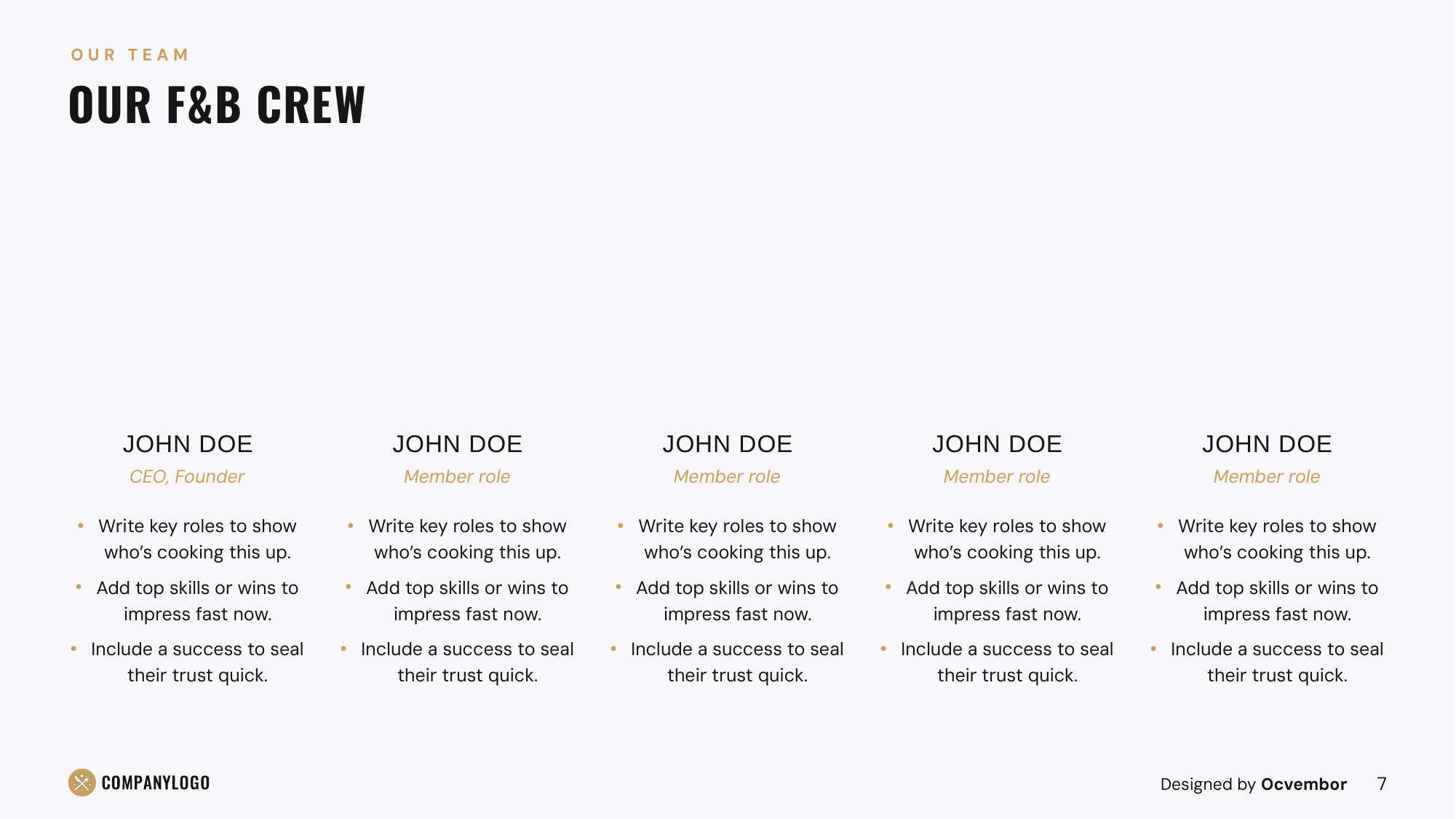

OUR TEAM
# OUR F&B CREW

JOHN DOE
JOHN DOE
JOHN DOE
JOHN DOE
JOHN DOE
CEO, Founder
Member role
Member role
Member role
Member role
Write key roles to show who’s cooking this up.
Add top skills or wins to impress fast now.
Include a success to seal their trust quick.
Write key roles to show who’s cooking this up.
Add top skills or wins to impress fast now.
Include a success to seal their trust quick.
Write key roles to show who’s cooking this up.
Add top skills or wins to impress fast now.
Include a success to seal their trust quick.
Write key roles to show who’s cooking this up.
Add top skills or wins to impress fast now.
Include a success to seal their trust quick.
Write key roles to show who’s cooking this up.
Add top skills or wins to impress fast now.
Include a success to seal their trust quick.